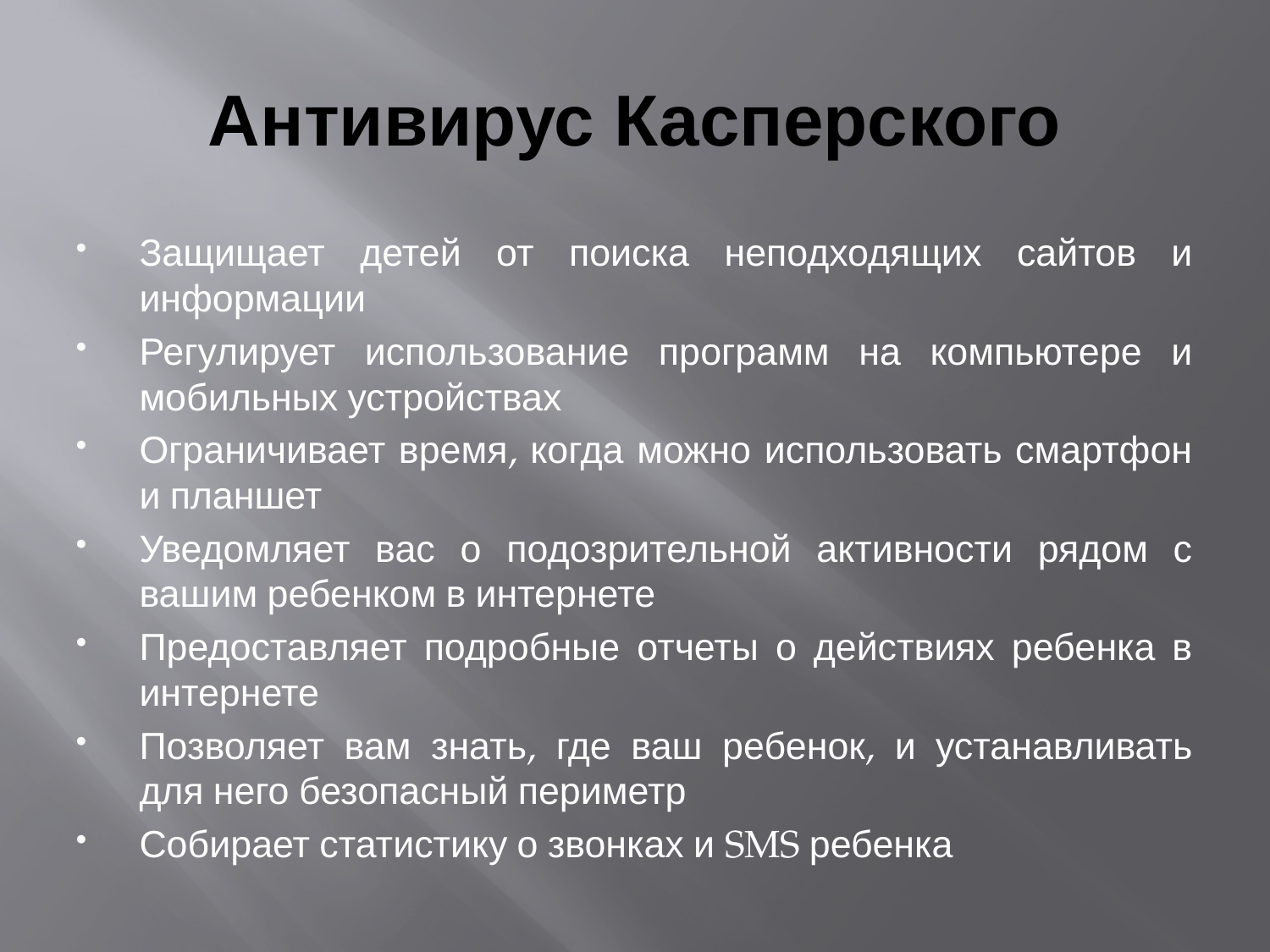

# Антивирус Касперского
Защищает детей от поиска неподходящих сайтов и информации
Регулирует использование программ на компьютере и мобильных устройствах
Ограничивает время, когда можно использовать смартфон и планшет
Уведомляет вас о подозрительной активности рядом с вашим ребенком в интернете
Предоставляет подробные отчеты о действиях ребенка в интернете
Позволяет вам знать, где ваш ребенок, и устанавливать для него безопасный периметр
Собирает статистику о звонках и SMS ребенка